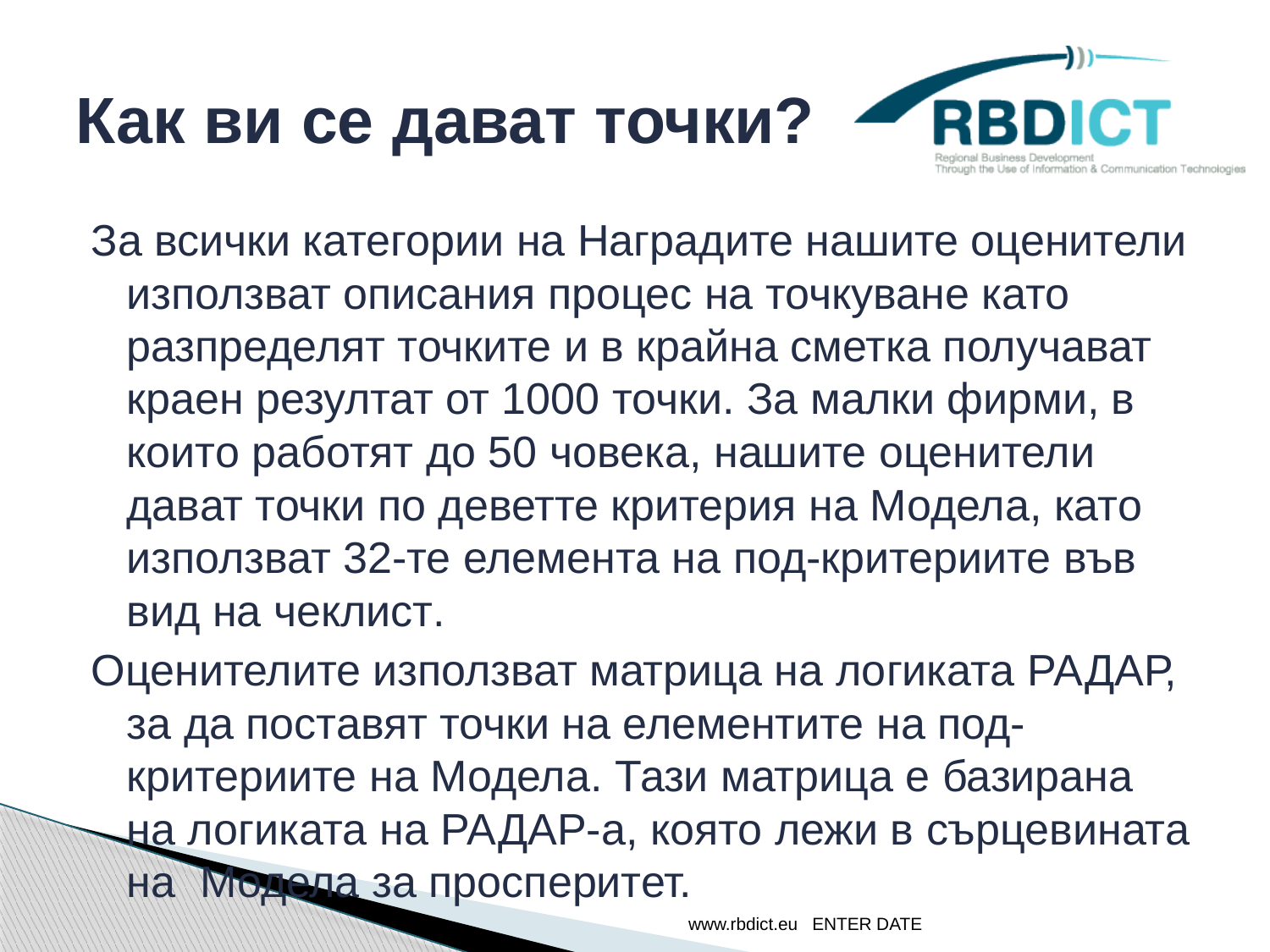

# Как ви се дават точки?
За всички категории на Наградите нашите оценители използват описания процес на точкуване като разпределят точките и в крайна сметка получават краен резултат от 1000 точки. За малки фирми, в които работят до 50 човека, нашите оценители дават точки по деветте критерия на Модела, като използват 32-те елемента на под-критериите във вид на чеклист.
Оценителите използват матрица на логиката РАДАР, за да поставят точки на елементите на под-критериите на Модела. Тази матрица е базирана на логиката на РАДАР-а, която лежи в сърцевината на  Модела за просперитет.
www.rbdict.eu   ENTER DATE